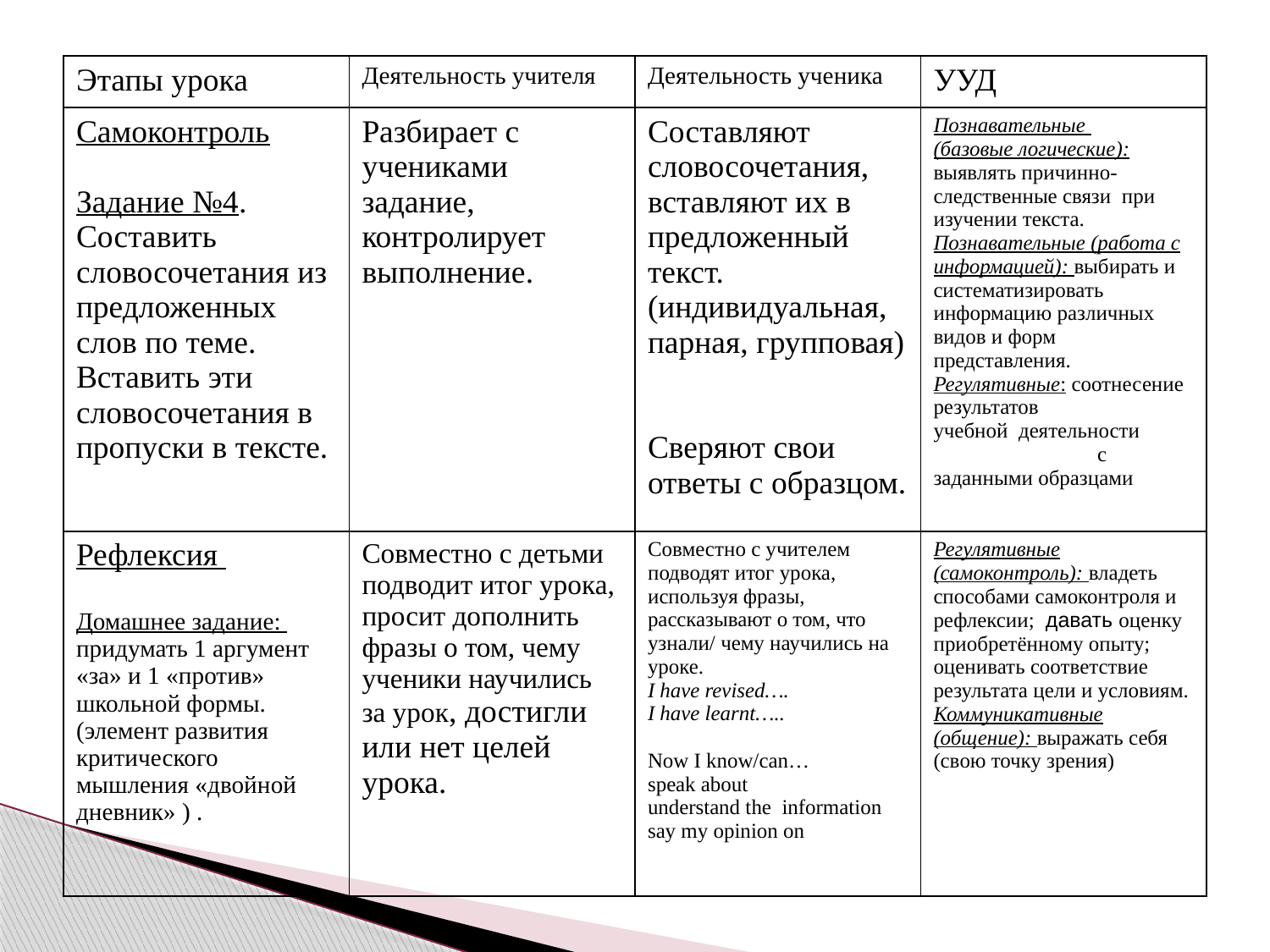

#
| Этапы урока | Деятельность учителя | Деятельность ученика | УУД |
| --- | --- | --- | --- |
| Самоконтроль Задание №4. Составить словосочетания из предложенных слов по теме. Вставить эти словосочетания в пропуски в тексте. | Разбирает с учениками задание, контролирует выполнение. | Составляют словосочетания, вставляют их в предложенный текст. (индивидуальная, парная, групповая) Сверяют свои ответы с образцом. | Познавательные (базовые логические): выявлять причинно-следственные связи при изучении текста. Познавательные (работа с информацией): выбирать и систематизировать информацию различных видов и форм представления. Регулятивные: соотнесение результатов учебной деятельности с заданными образцами |
| Рефлексия Домашнее задание: придумать 1 аргумент «за» и 1 «против» школьной формы. (элемент развития критического мышления «двойной дневник» ) . | Совместно с детьми подводит итог урока, просит дополнить фразы о том, чему ученики научились за урок, достигли или нет целей урока. | Совместно с учителем подводят итог урока, используя фразы, рассказывают о том, что узнали/ чему научились на уроке. I have revised…. I have learnt….. Now I know/can… speak about understand the information say my opinion on | Регулятивные (самоконтроль): владеть способами самоконтроля и рефлексии; давать оценку приобретённому опыту; оценивать соответствие результата цели и условиям. Коммуникативные (общение): выражать себя (свою точку зрения) |